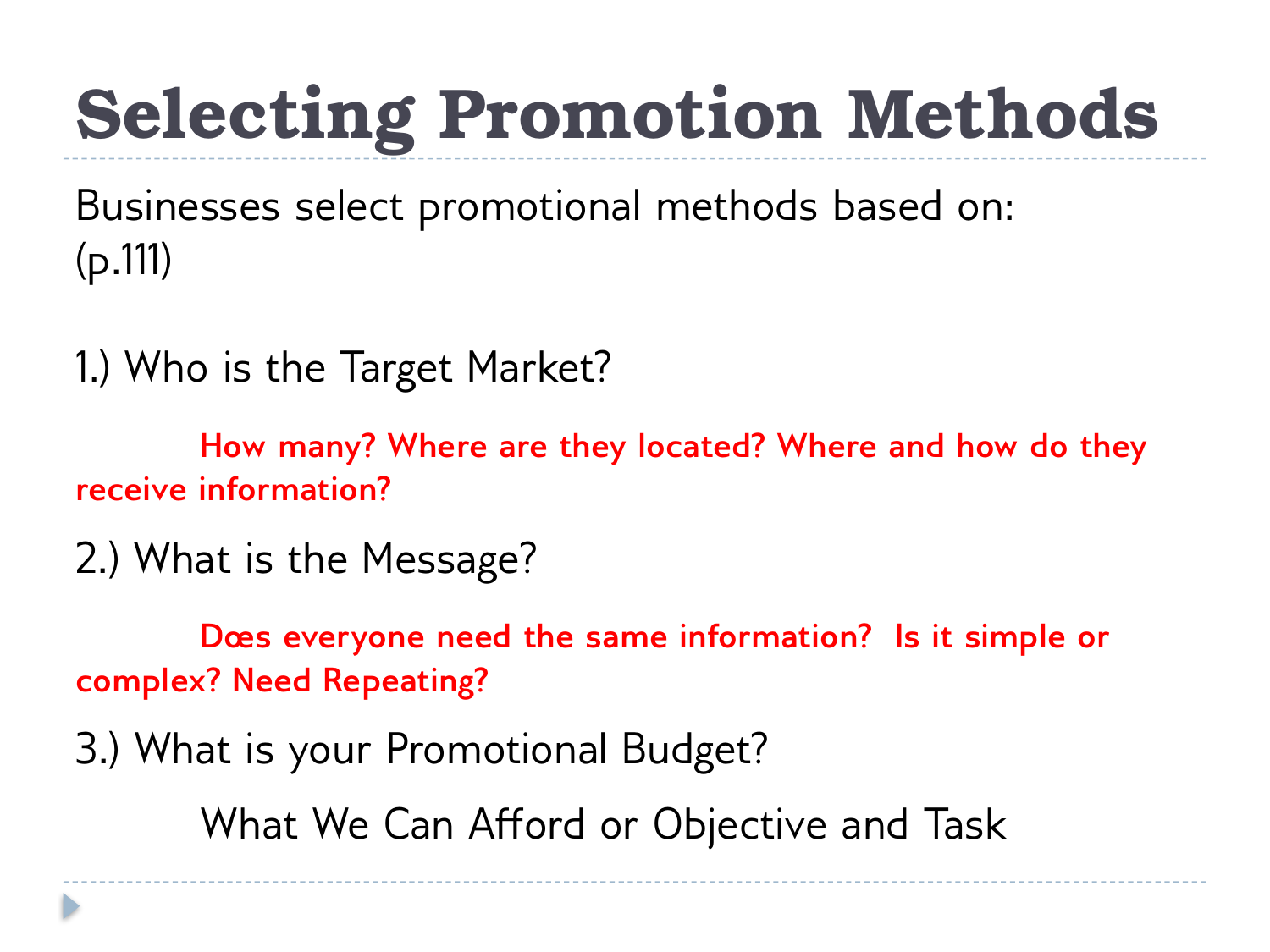

# Selecting Promotion Methods
Businesses select promotional methods based on:
(p.111)

1.) Who is the Target Market?
	How many? Where are they located? Where and how do they receive information?
2.) What is the Message?
	Does everyone need the same information?  Is it simple or complex? Need Repeating?
3.) What is your Promotional Budget?
	What We Can Afford or Objective and Task